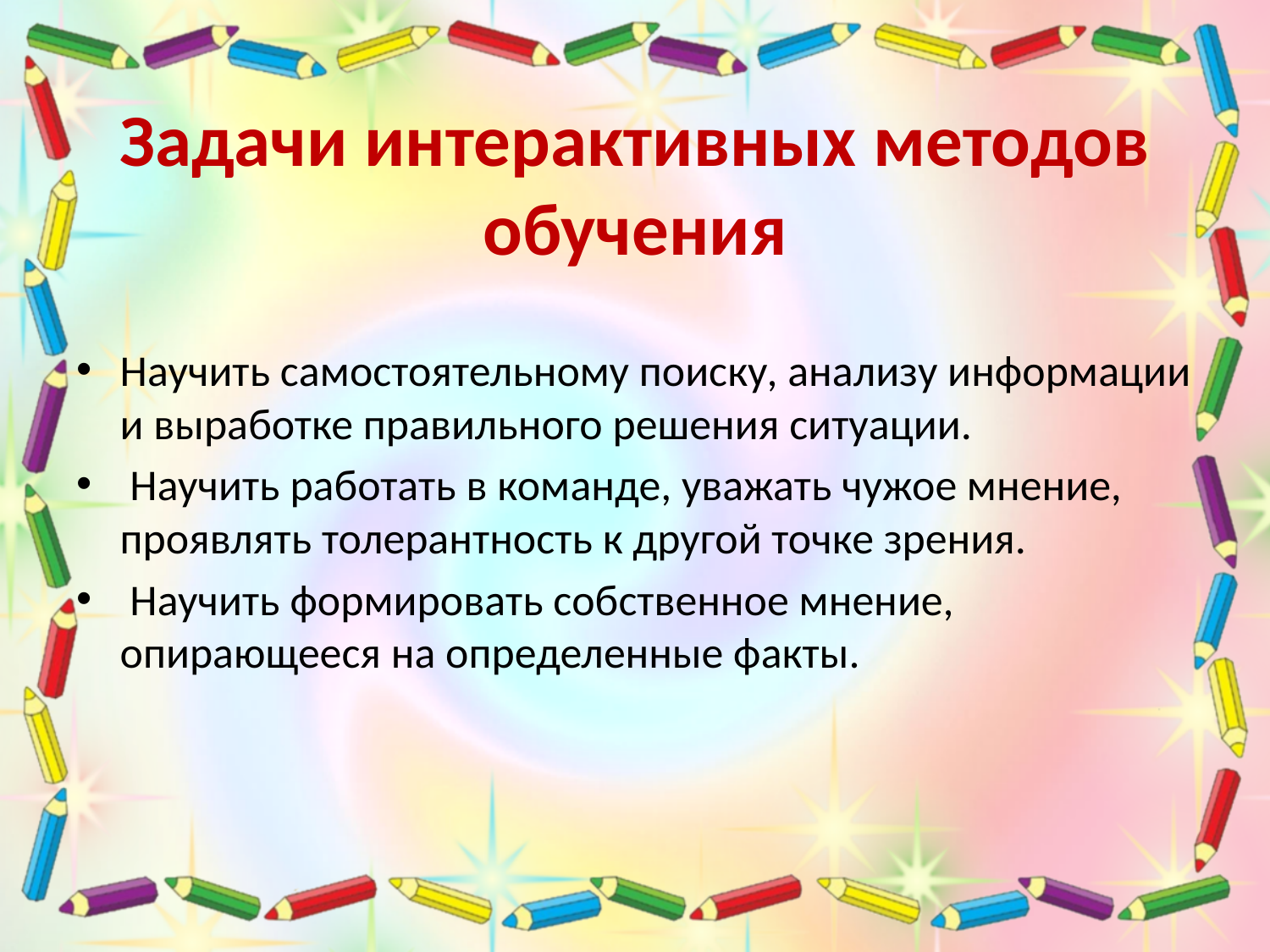

# Задачи интерактивных методов обучения
Научить самостоятельному поиску, анализу информации и выработке правильного решения ситуации.
 Научить работать в команде, уважать чужое мнение, проявлять толерантность к другой точке зрения.
 Научить формировать собственное мнение, опирающееся на определенные факты.